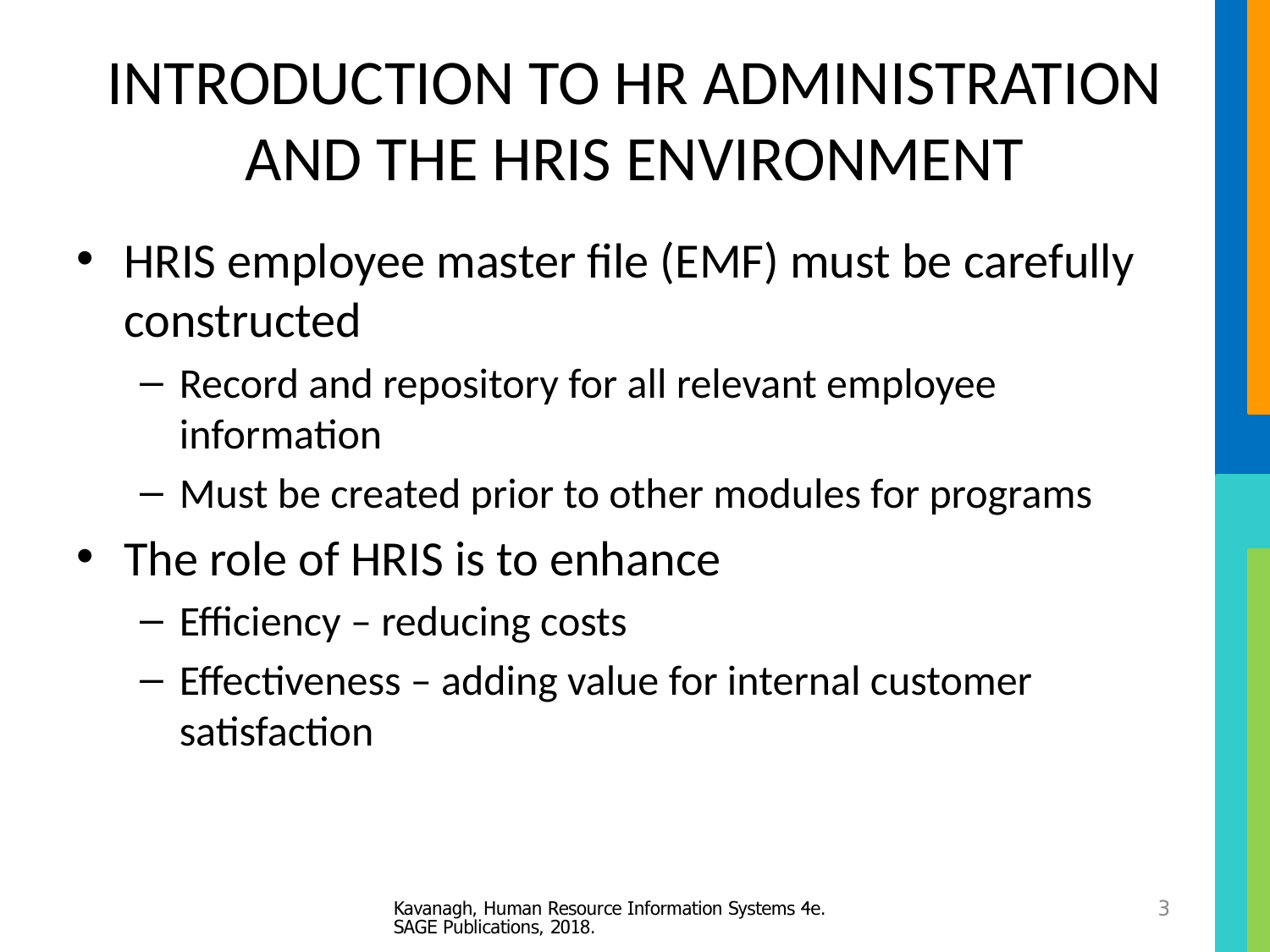

# INTRODUCTION TO HR ADMINISTRATION AND THE HRIS ENVIRONMENT
HRIS employee master file (EMF) must be carefully constructed
Record and repository for all relevant employee information
Must be created prior to other modules for programs
The role of HRIS is to enhance
Efficiency – reducing costs
Effectiveness – adding value for internal customer satisfaction
Kavanagh, Human Resource Information Systems 4e. SAGE Publications, 2018.
3